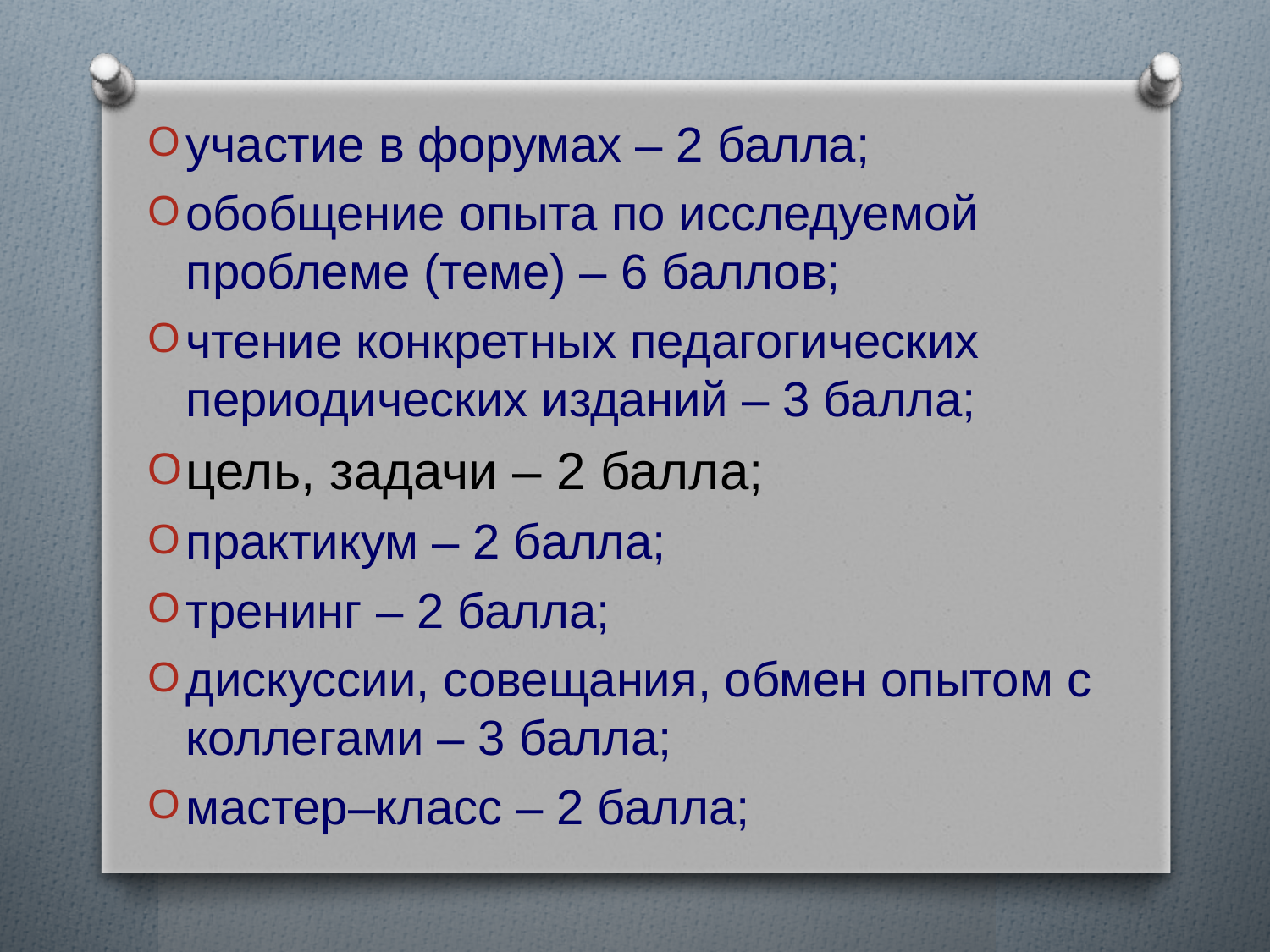

участие в форумах – 2 балла;
обобщение опыта по исследуемой проблеме (теме) – 6 баллов;
чтение конкретных педагогических периодических изданий – 3 балла;
цель, задачи – 2 балла;
практикум – 2 балла;
тренинг – 2 балла;
дискуссии, совещания, обмен опытом с коллегами – 3 балла;
мастер–класс – 2 балла;